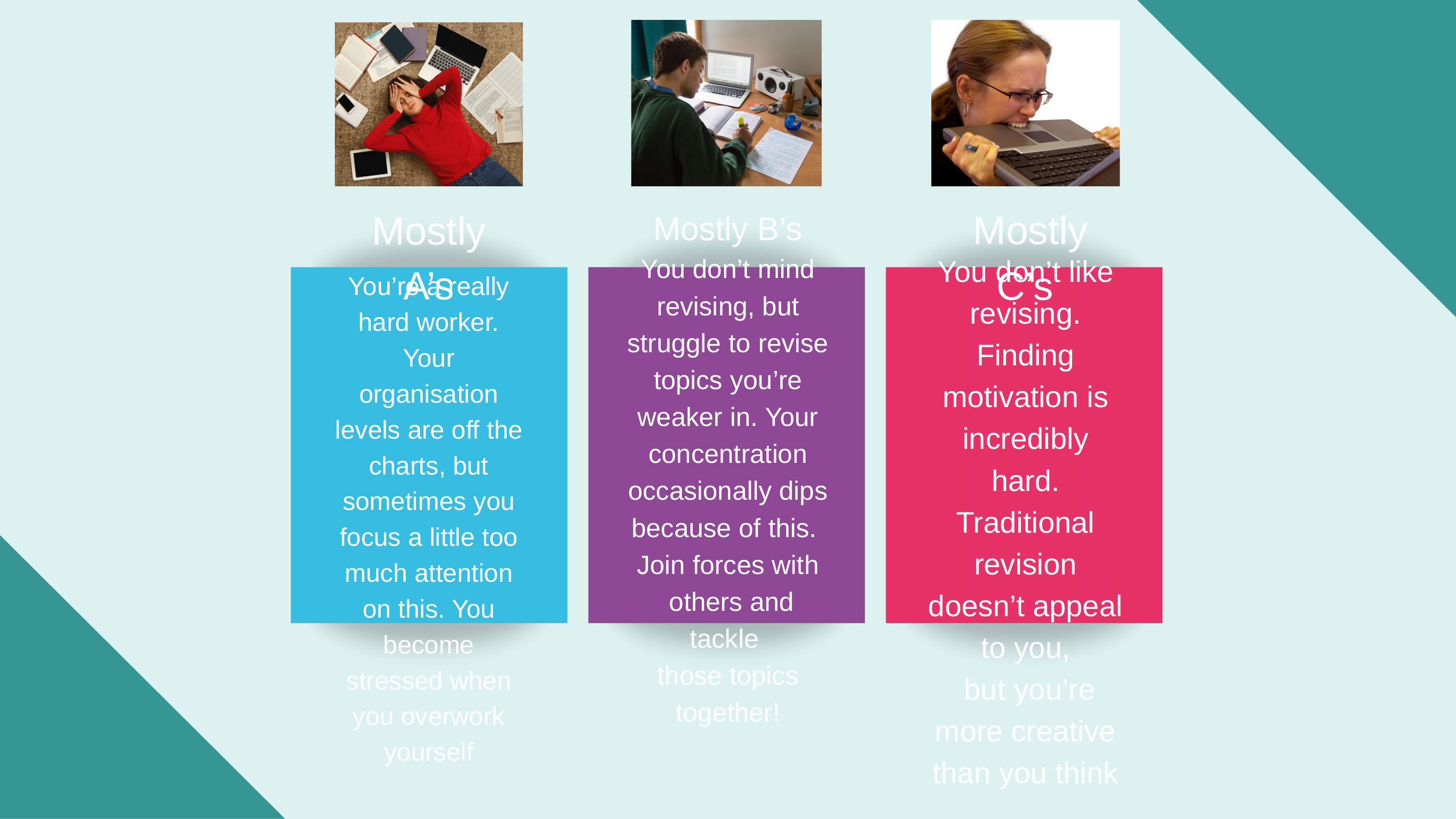

Mostly B’s
You don’t mind revising, but struggle to revise topics you’re weaker in. Your concentration occasionally dips because of this.
Join forces with
 others and tackle
those topics together!

Mostly C’s
Mostly A’s
You don’t like revising. Finding motivation is incredibly hard. Traditional revision doesn’t appeal to you,
 but you’re more creative than you think
You’re a really hard worker. Your organisation levels are off the charts, but sometimes you focus a little too much attention on this. You become stressed when you overwork yourself